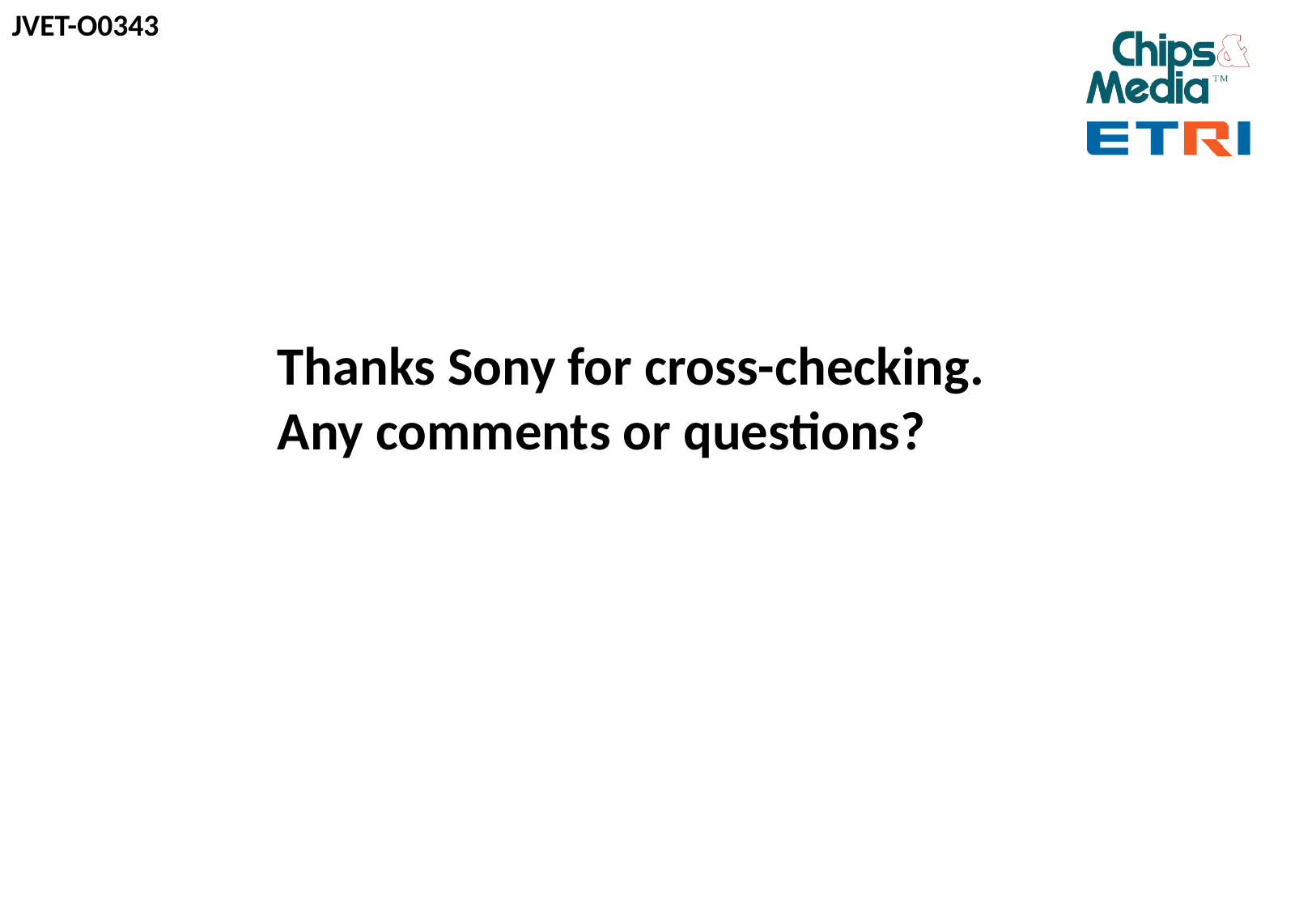

Thanks Sony for cross-checking.
Any comments or questions?